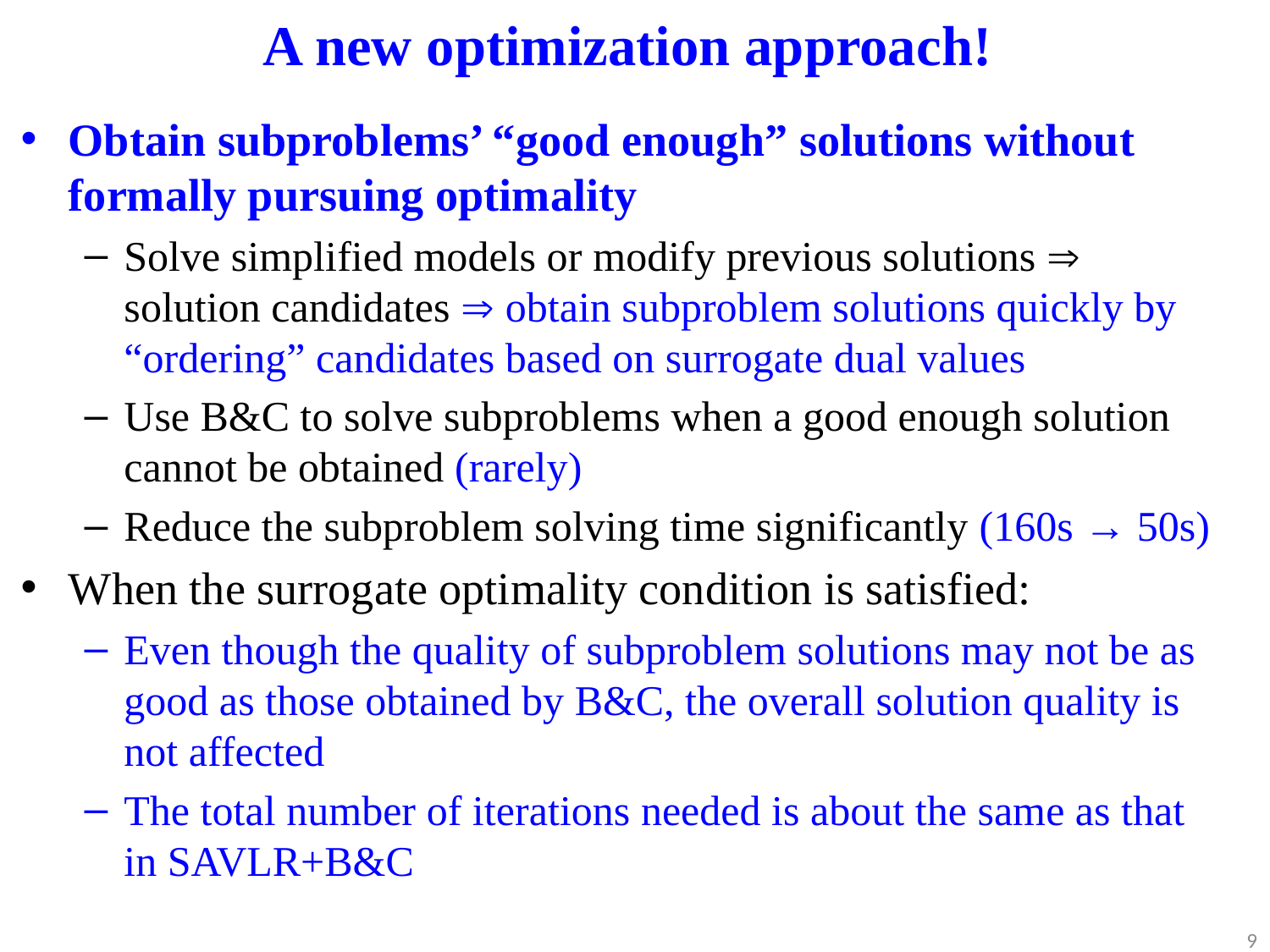

# A new optimization approach!
Obtain subproblems’ “good enough” solutions without formally pursuing optimality
Solve simplified models or modify previous solutions ⇒ solution candidates ⇒ obtain subproblem solutions quickly by “ordering” candidates based on surrogate dual values
Use B&C to solve subproblems when a good enough solution cannot be obtained (rarely)
Reduce the subproblem solving time significantly (160s → 50s)
When the surrogate optimality condition is satisfied:
Even though the quality of subproblem solutions may not be as good as those obtained by B&C, the overall solution quality is not affected
The total number of iterations needed is about the same as that in SAVLR+B&C
9